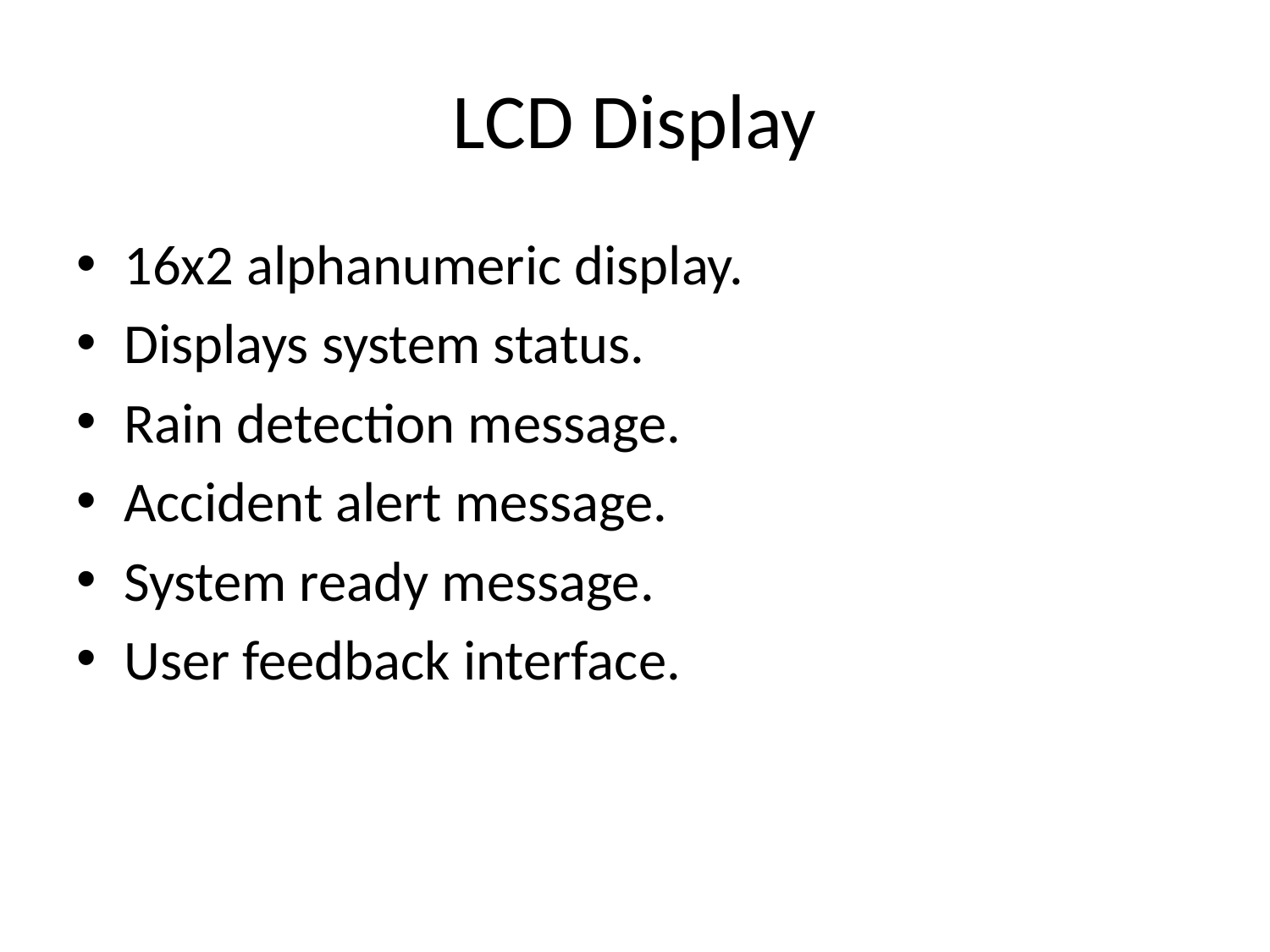

# LCD Display
16x2 alphanumeric display.
Displays system status.
Rain detection message.
Accident alert message.
System ready message.
User feedback interface.